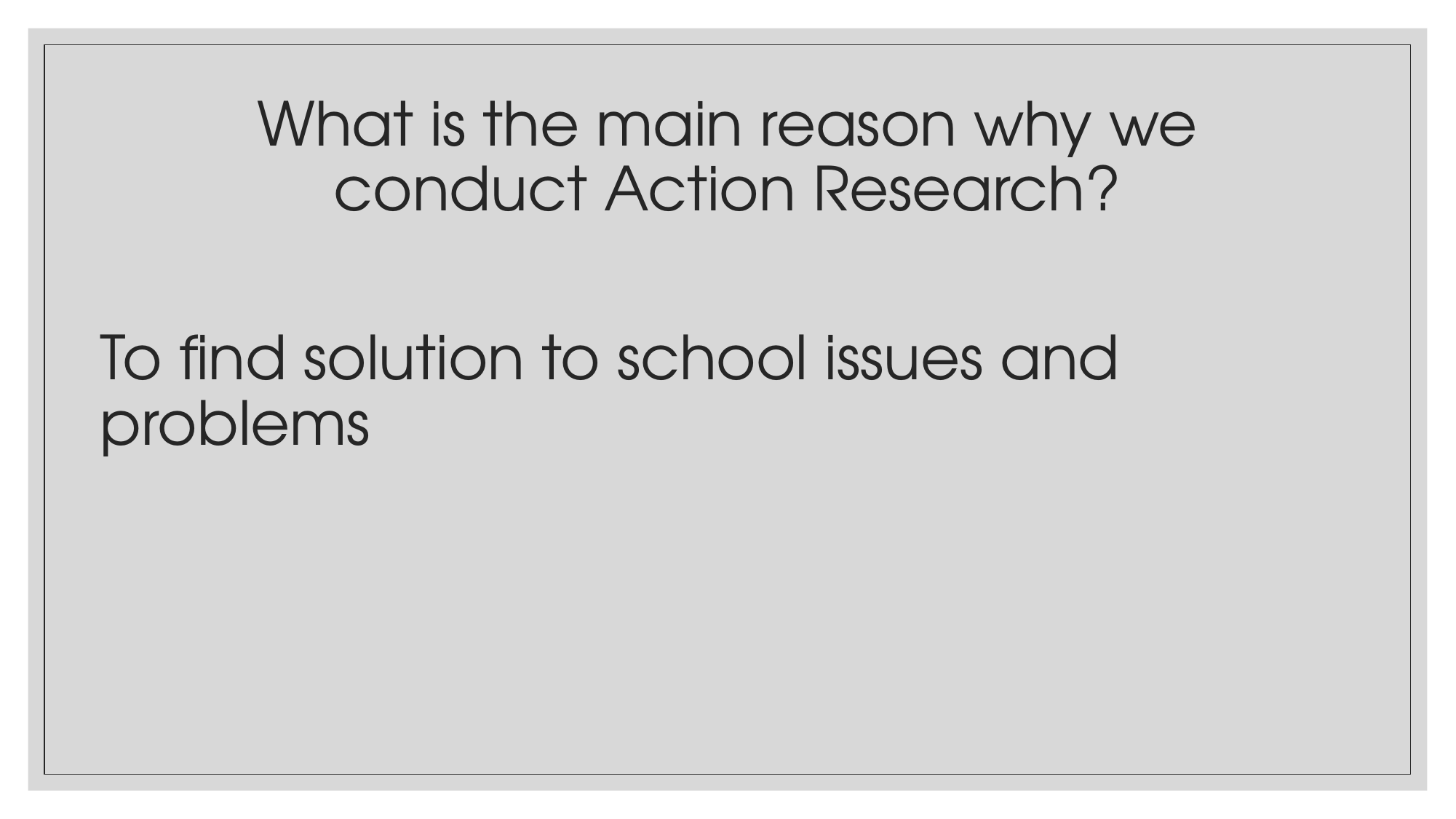

# What is the main reason why we conduct Action Research?
To find solution to school issues and problems